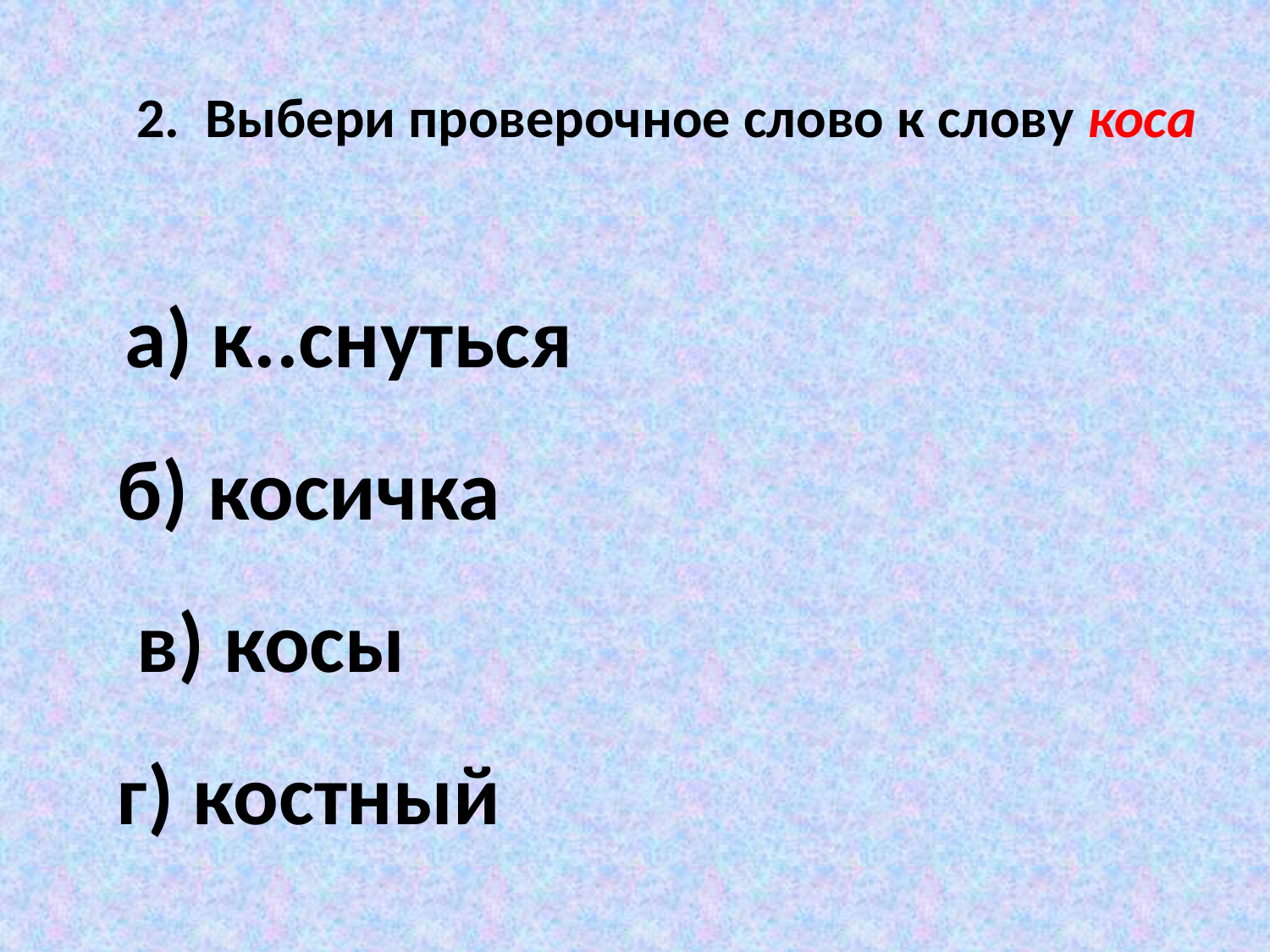

# 2.  Выбери проверочное слово к слову коса
 а) к..снуться
б) косичка
 в) косы
г) костный